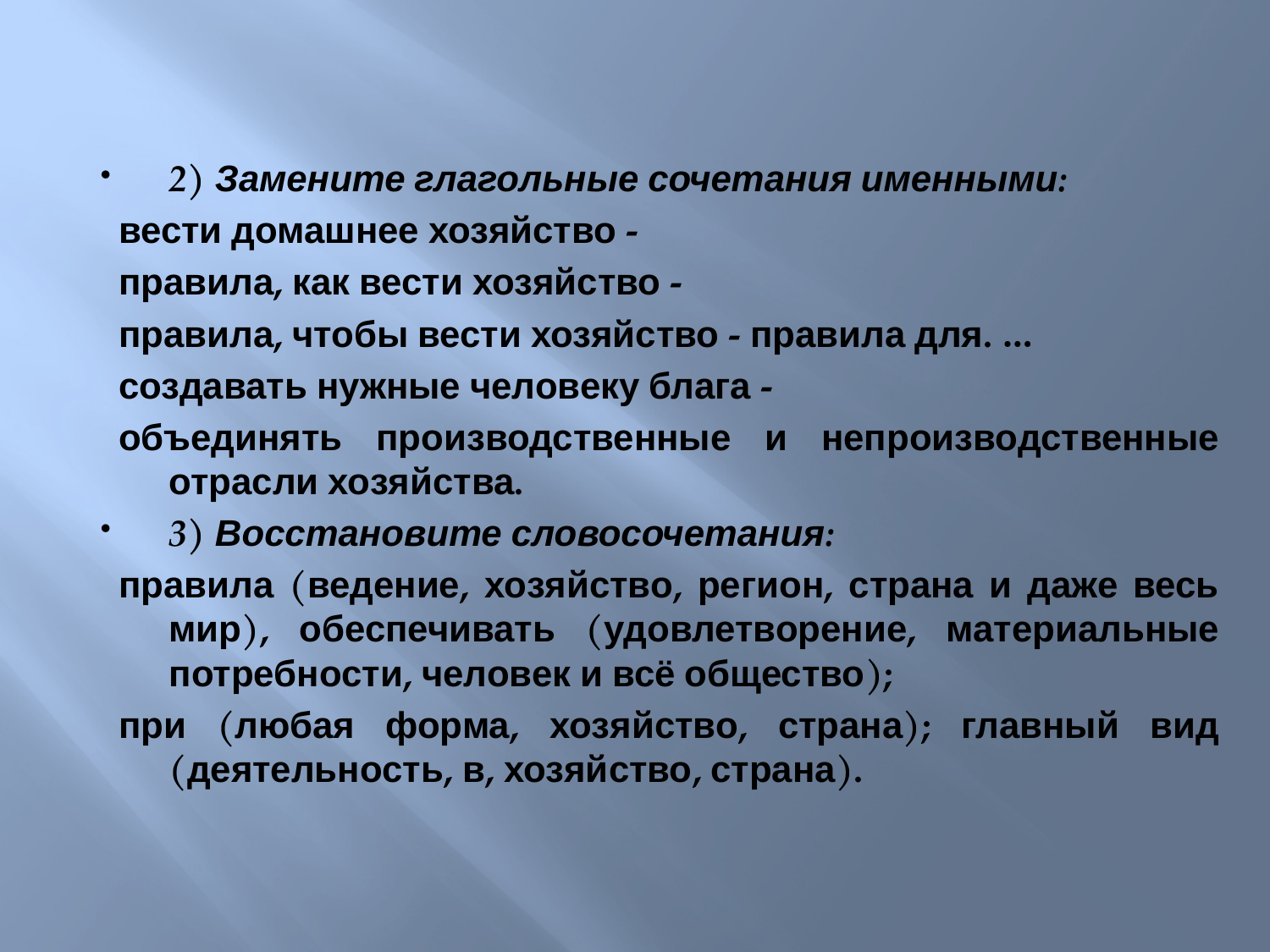

2) Замените глагольные сочетания именными:
вести домашнее хозяйство -
правила, как вести хозяйство -
правила, чтобы вести хозяйство - правила для. …
создавать нужные человеку блага -
объединять производственные и непроизводственные отрасли хозяйства.
3) Восстановите словосочетания:
правила (ведение, хозяйство, регион, страна и даже весь мир), обеспечивать (удовлетворение, материальные потребности, человек и всё общество);
при (любая форма, хозяйство, страна); главный вид (деятельность, в, хозяйство, страна).